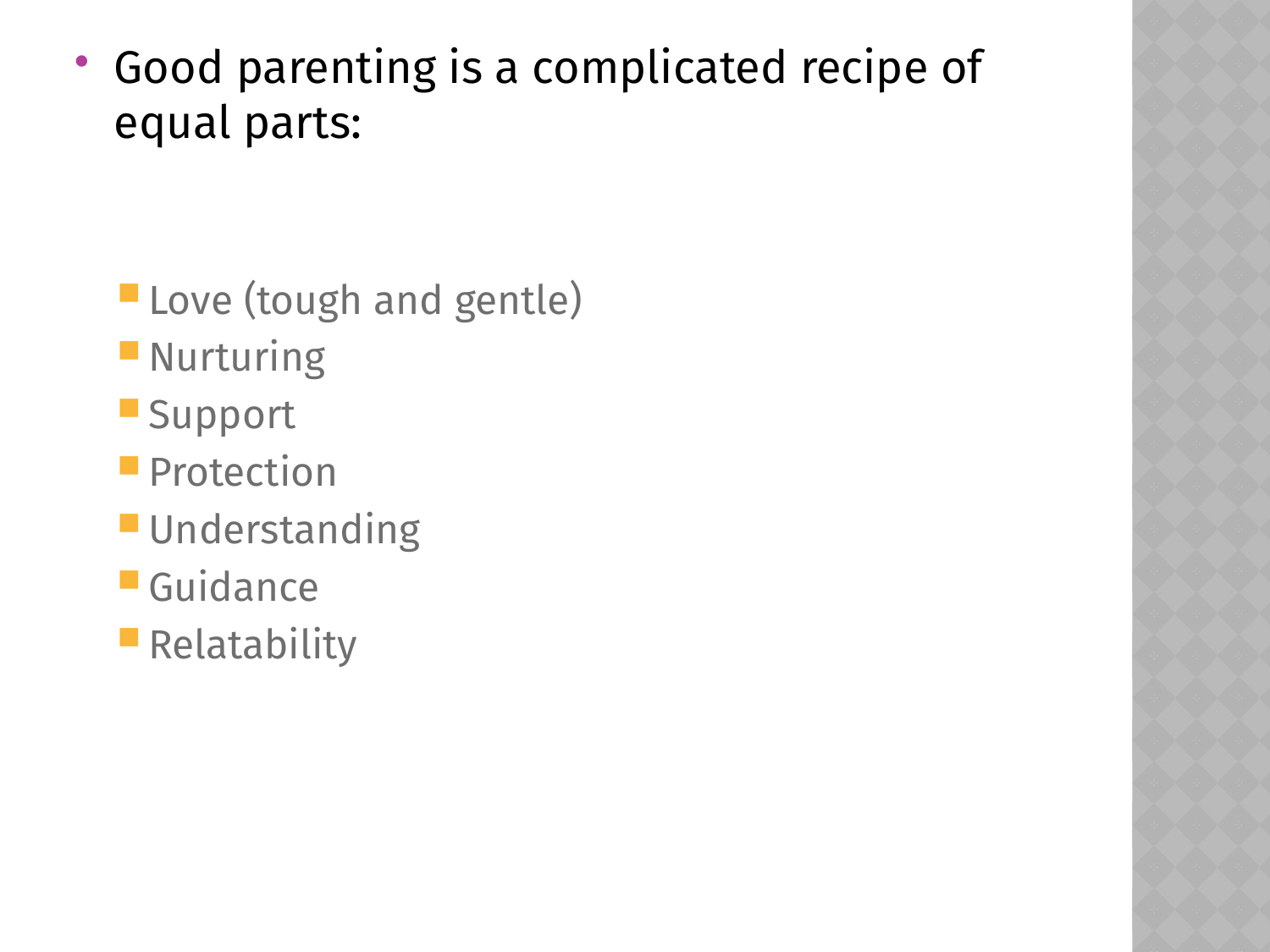

Good parenting is a complicated recipe of equal parts:

Love (tough and gentle)
Nurturing
Support
Protection
Understanding
Guidance
Relatability